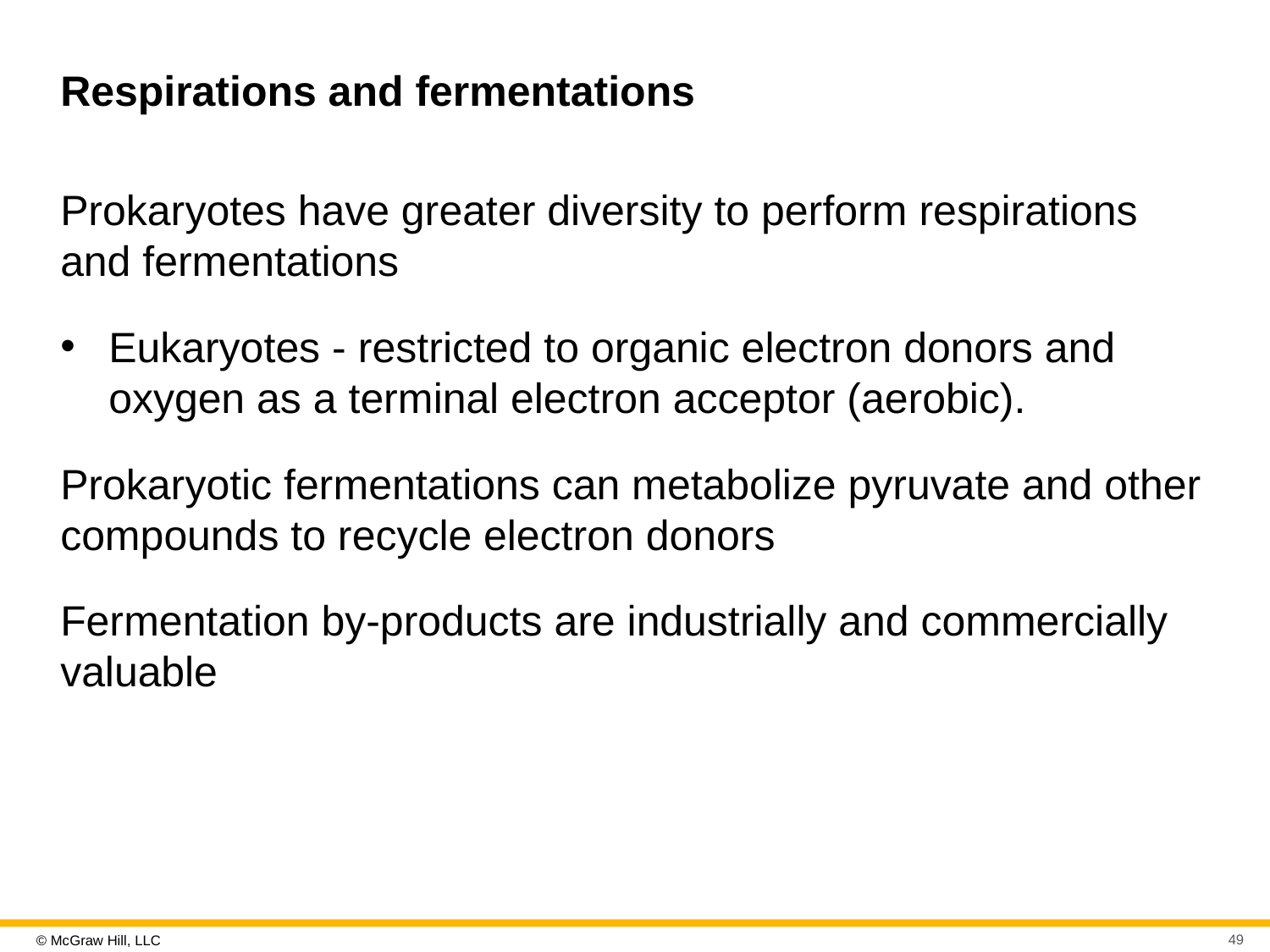

# Respirations and fermentations
Prokaryotes have greater diversity to perform respirations and fermentations
Eukaryotes - restricted to organic electron donors and oxygen as a terminal electron acceptor (aerobic).
Prokaryotic fermentations can metabolize pyruvate and other compounds to recycle electron donors
Fermentation by-products are industrially and commercially valuable
49